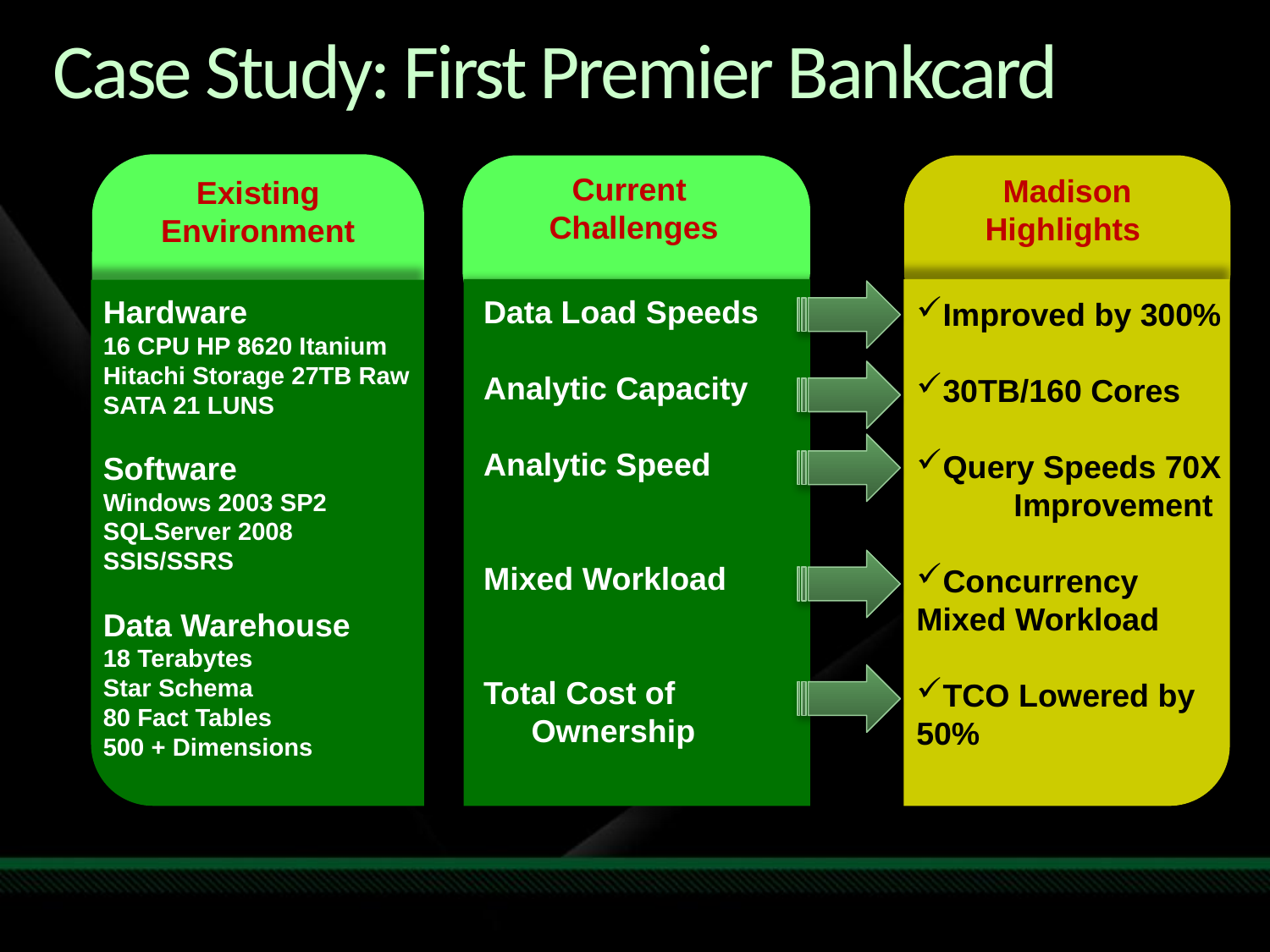

# Case Study: First Premier Bankcard
Existing
Environment

Hardware
16 CPU HP 8620 Itanium
Hitachi Storage 27TB Raw SATA 21 LUNS

Software
Windows 2003 SP2
SQLServer 2008
SSIS/SSRS

Data Warehouse
18 Terabytes
Star Schema
80 Fact Tables
500 + Dimensions

Current
Challenges

Data Load Speeds
Analytic Capacity
Analytic Speed

Mixed Workload

Total Cost of Ownership

Madison
Highlights

Improved by 300%

30TB/160 Cores

Query Speeds 70X            Improvement

Concurrency Mixed Workload

TCO Lowered by 50%